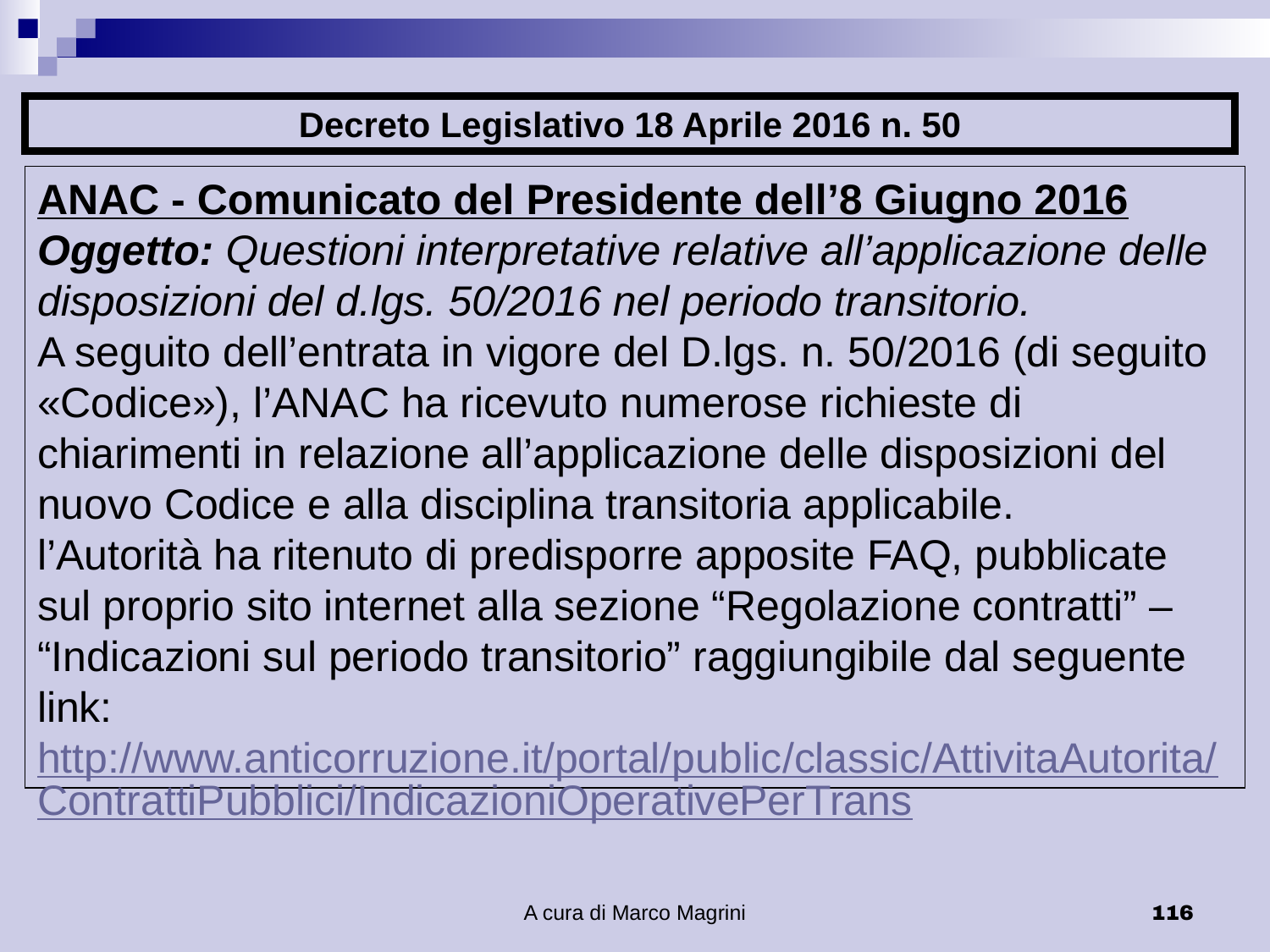

Decreto Legislativo 18 Aprile 2016 n. 50
ANAC - Comunicato del Presidente dell’8 Giugno 2016
Oggetto: Questioni interpretative relative all’applicazione delle disposizioni del d.lgs. 50/2016 nel periodo transitorio.
A seguito dell’entrata in vigore del D.lgs. n. 50/2016 (di seguito «Codice»), l’ANAC ha ricevuto numerose richieste di chiarimenti in relazione all’applicazione delle disposizioni del nuovo Codice e alla disciplina transitoria applicabile.
l’Autorità ha ritenuto di predisporre apposite FAQ, pubblicate sul proprio sito internet alla sezione “Regolazione contratti” – “Indicazioni sul periodo transitorio” raggiungibile dal seguente link:
http://www.anticorruzione.it/portal/public/classic/AttivitaAutorita/ContrattiPubblici/IndicazioniOperativePerTrans

A cura di Marco Magrini
116